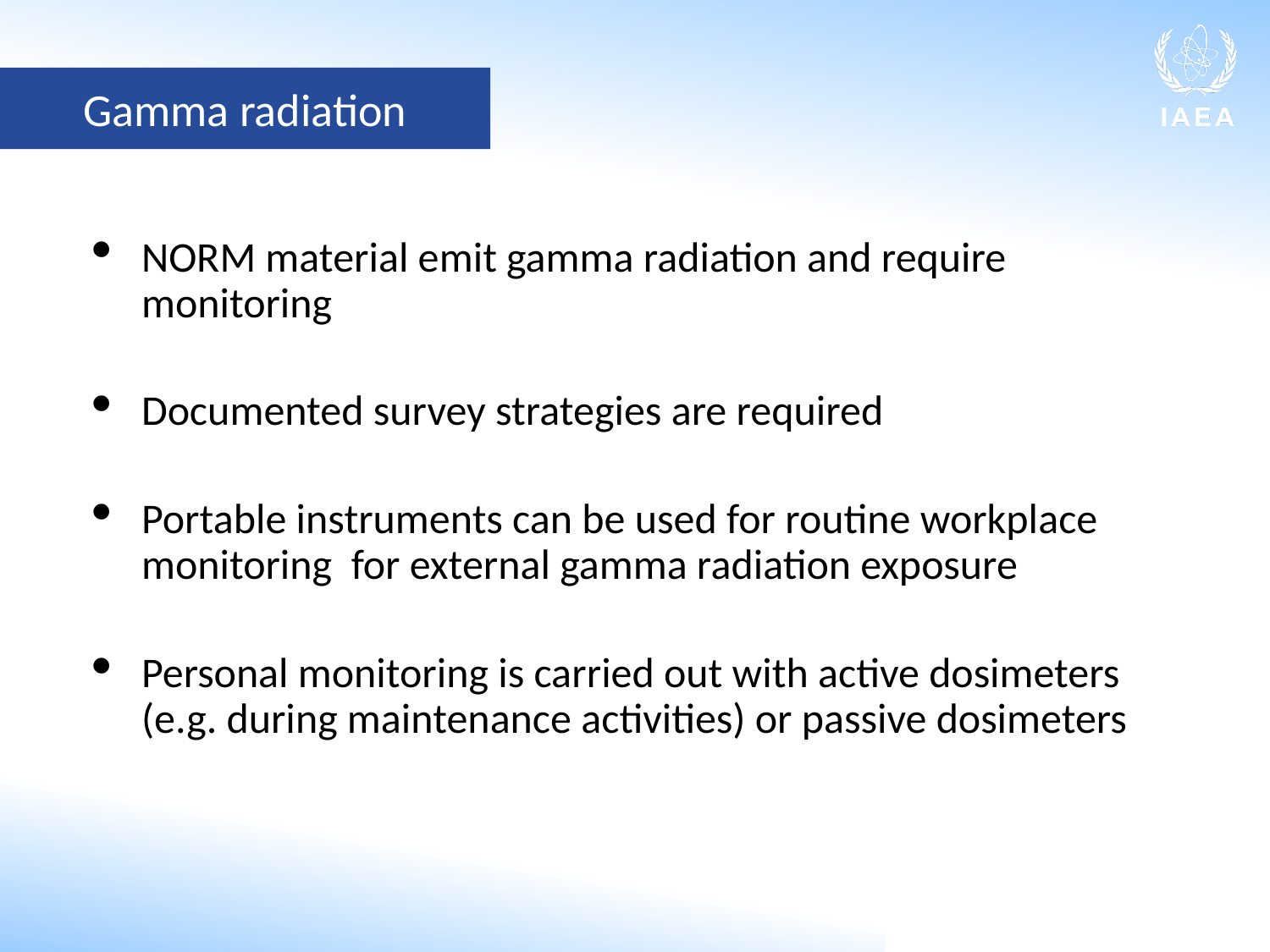

Gamma radiation
NORM material emit gamma radiation and require monitoring

Documented survey strategies are required

Portable instruments can be used for routine workplace monitoring  for external gamma radiation exposure

Personal monitoring is carried out with active dosimeters (e.g. during maintenance activities) or passive dosimeters